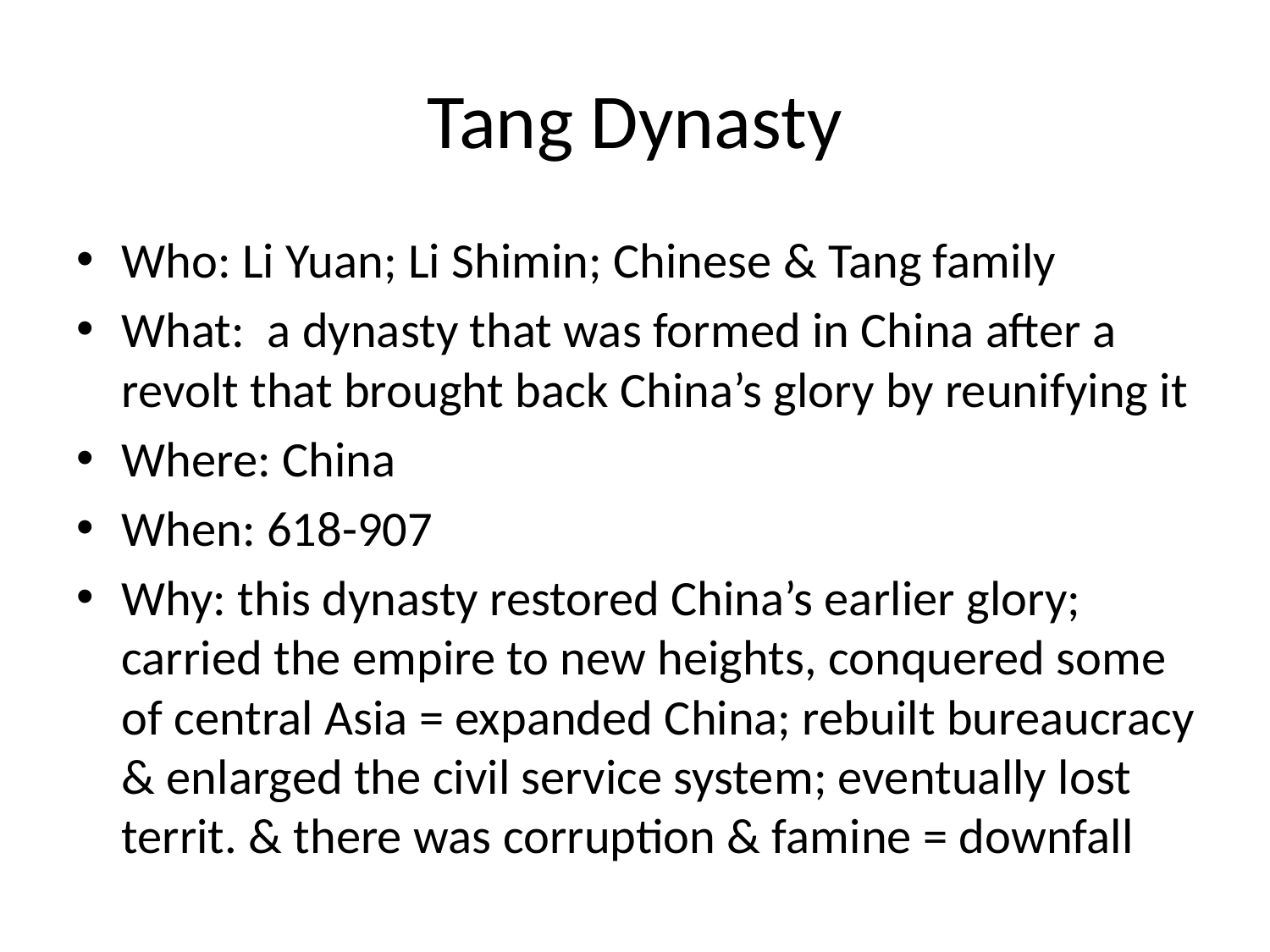

# Tang Dynasty
Who: Li Yuan; Li Shimin; Chinese & Tang family
What:  a dynasty that was formed in China after a revolt that brought back China’s glory by reunifying it
Where: China
When: 618-907
Why: this dynasty restored China’s earlier glory; carried the empire to new heights, conquered some of central Asia = expanded China; rebuilt bureaucracy & enlarged the civil service system; eventually lost territ. & there was corruption & famine = downfall